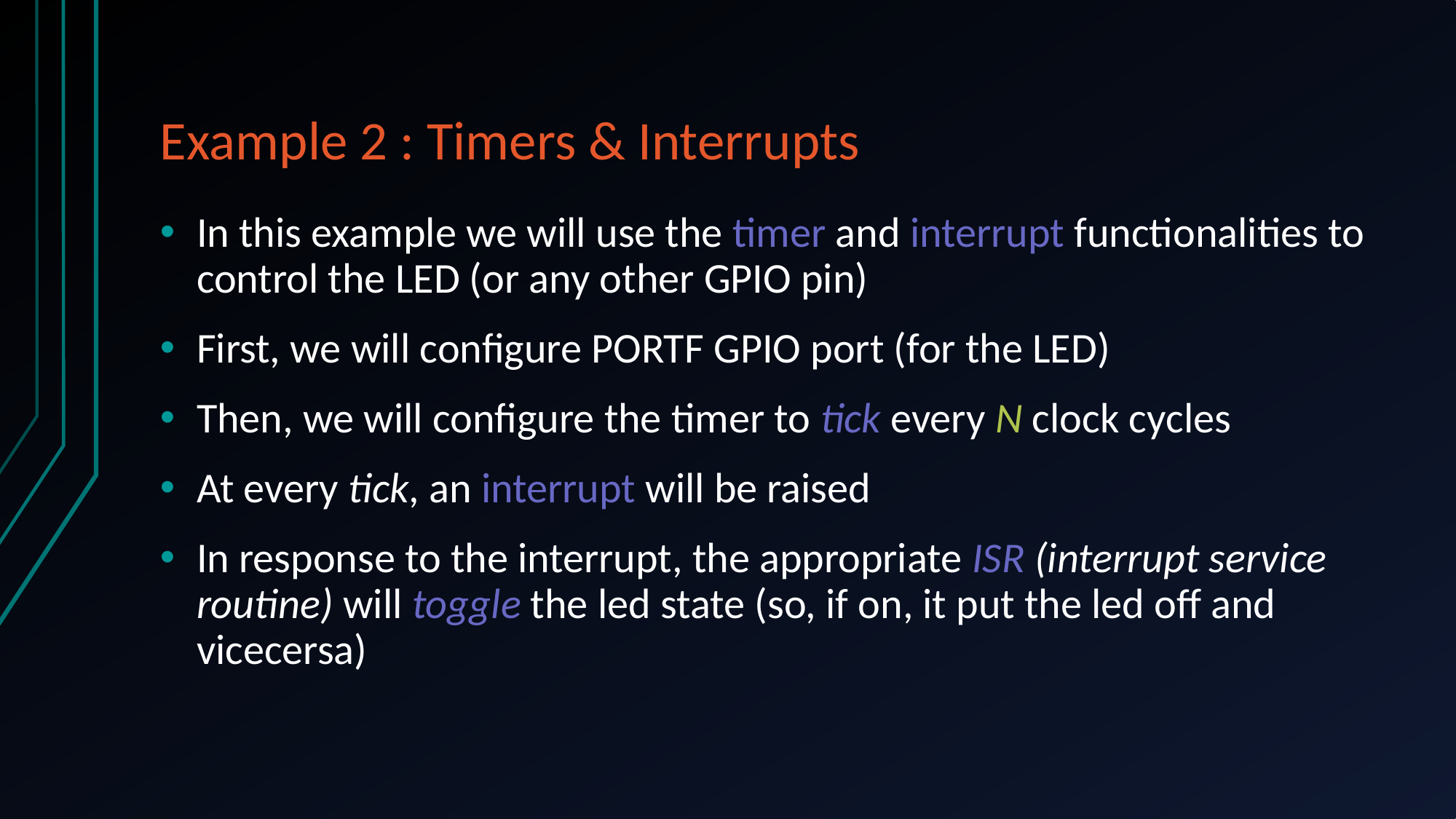

# Example 2 : Timers & Interrupts
In this example we will use the timer and interrupt functionalities to control the LED (or any other GPIO pin)
First, we will configure PORTF GPIO port (for the LED)
Then, we will configure the timer to tick every N clock cycles
At every tick, an interrupt will be raised
In response to the interrupt, the appropriate ISR (interrupt service routine) will toggle the led state (so, if on, it put the led off and vicecersa)